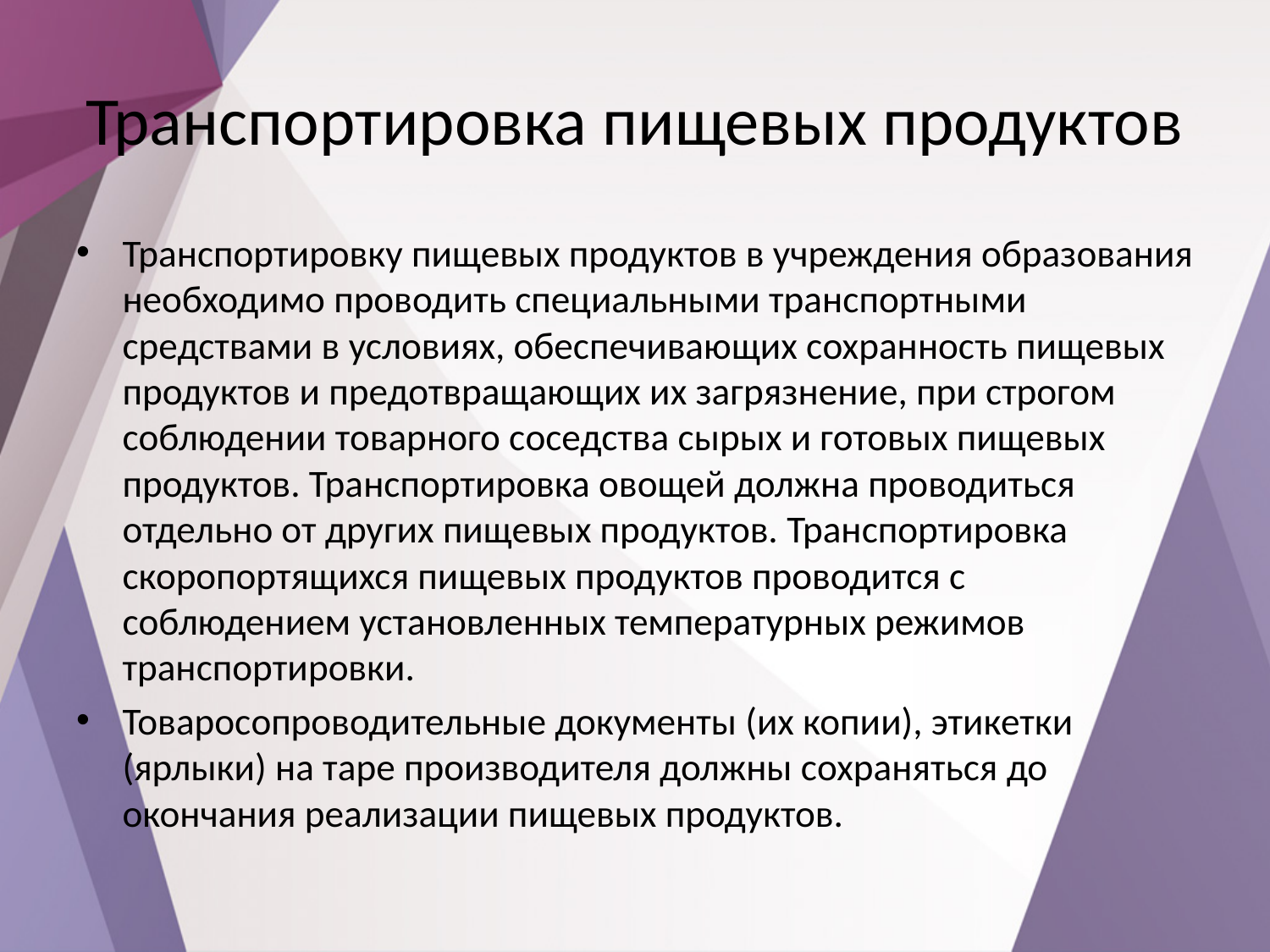

# Транспортировка пищевых продуктов
Транспортировку пищевых продуктов в учреждения образования необходимо проводить специальными транспортными средствами в условиях, обеспечивающих сохранность пищевых продуктов и предотвращающих их загрязнение, при строгом соблюдении товарного соседства сырых и готовых пищевых продуктов. Транспортировка овощей должна проводиться отдельно от других пищевых продуктов. Транспортировка скоропортящихся пищевых продуктов проводится с соблюдением установленных температурных режимов транспортировки.
Товаросопроводительные документы (их копии), этикетки (ярлыки) на таре производителя должны сохраняться до окончания реализации пищевых продуктов.